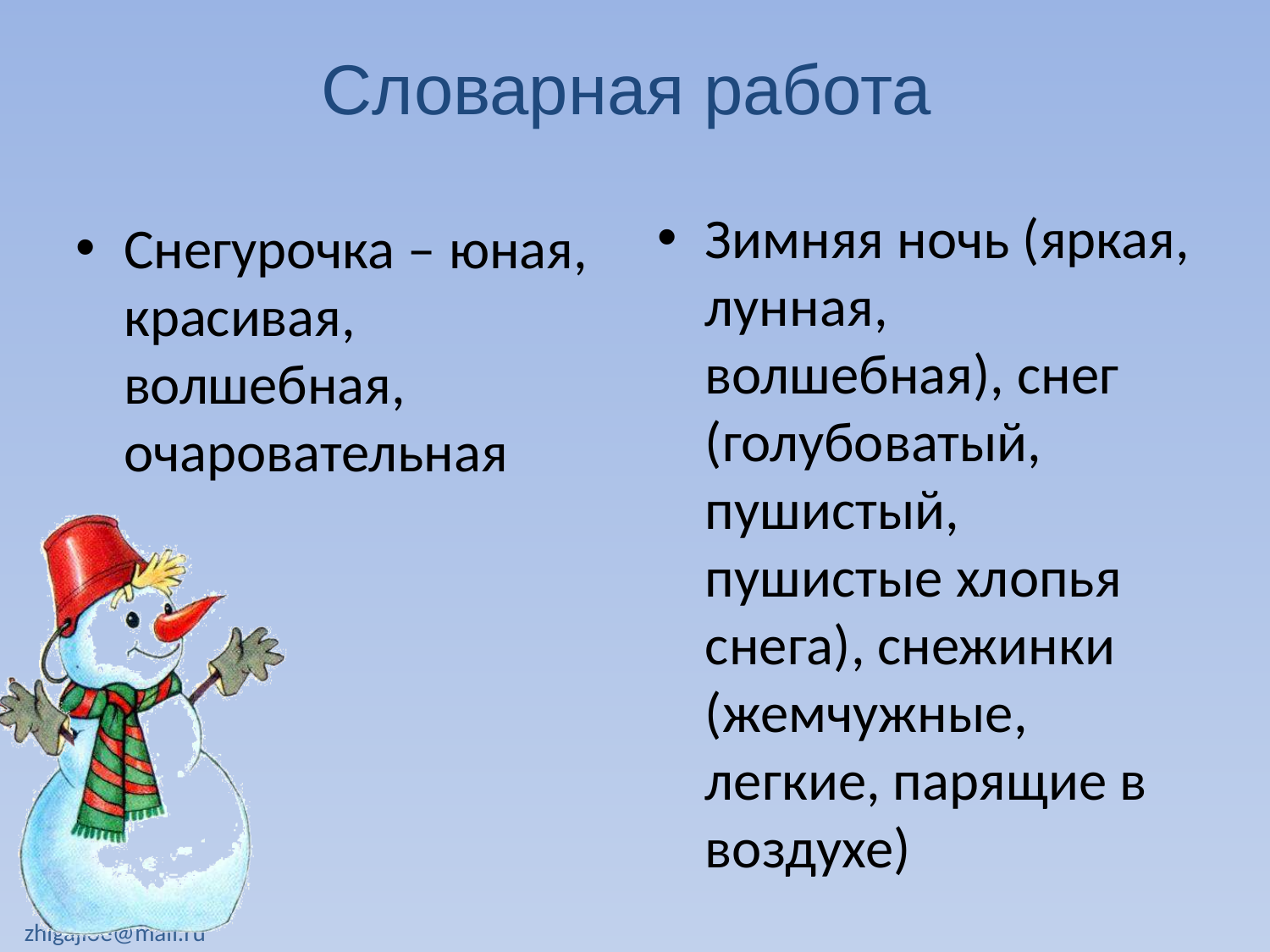

# Словарная работа
Зимняя ночь (яркая, лунная, волшебная), снег (голубоватый, пушистый, пушистые хлопья снега), снежинки (жемчужные, легкие, парящие в воздухе)

Снегурочка – юная, красивая, волшебная, очаровательная